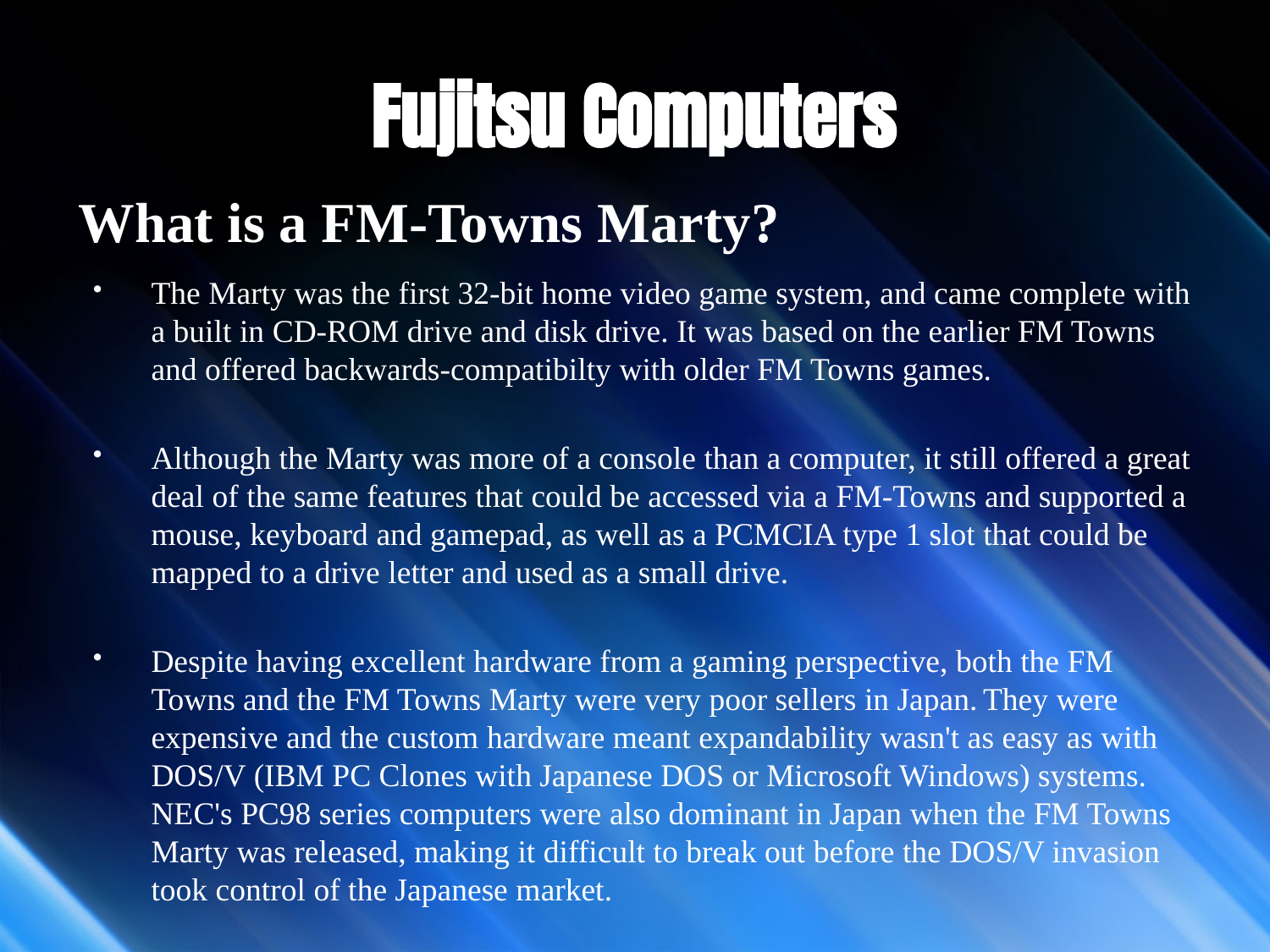

# Fujitsu Computers
What is a FM-Towns Marty?
The Marty was the first 32-bit home video game system, and came complete with a built in CD-ROM drive and disk drive. It was based on the earlier FM Towns and offered backwards-compatibilty with older FM Towns games.

Although the Marty was more of a console than a computer, it still offered a great deal of the same features that could be accessed via a FM-Towns and supported a mouse, keyboard and gamepad, as well as a PCMCIA type 1 slot that could be mapped to a drive letter and used as a small drive.

Despite having excellent hardware from a gaming perspective, both the FM Towns and the FM Towns Marty were very poor sellers in Japan. They were expensive and the custom hardware meant expandability wasn't as easy as with DOS/V (IBM PC Clones with Japanese DOS or Microsoft Windows) systems. NEC's PC98 series computers were also dominant in Japan when the FM Towns Marty was released, making it difficult to break out before the DOS/V invasion took control of the Japanese market.